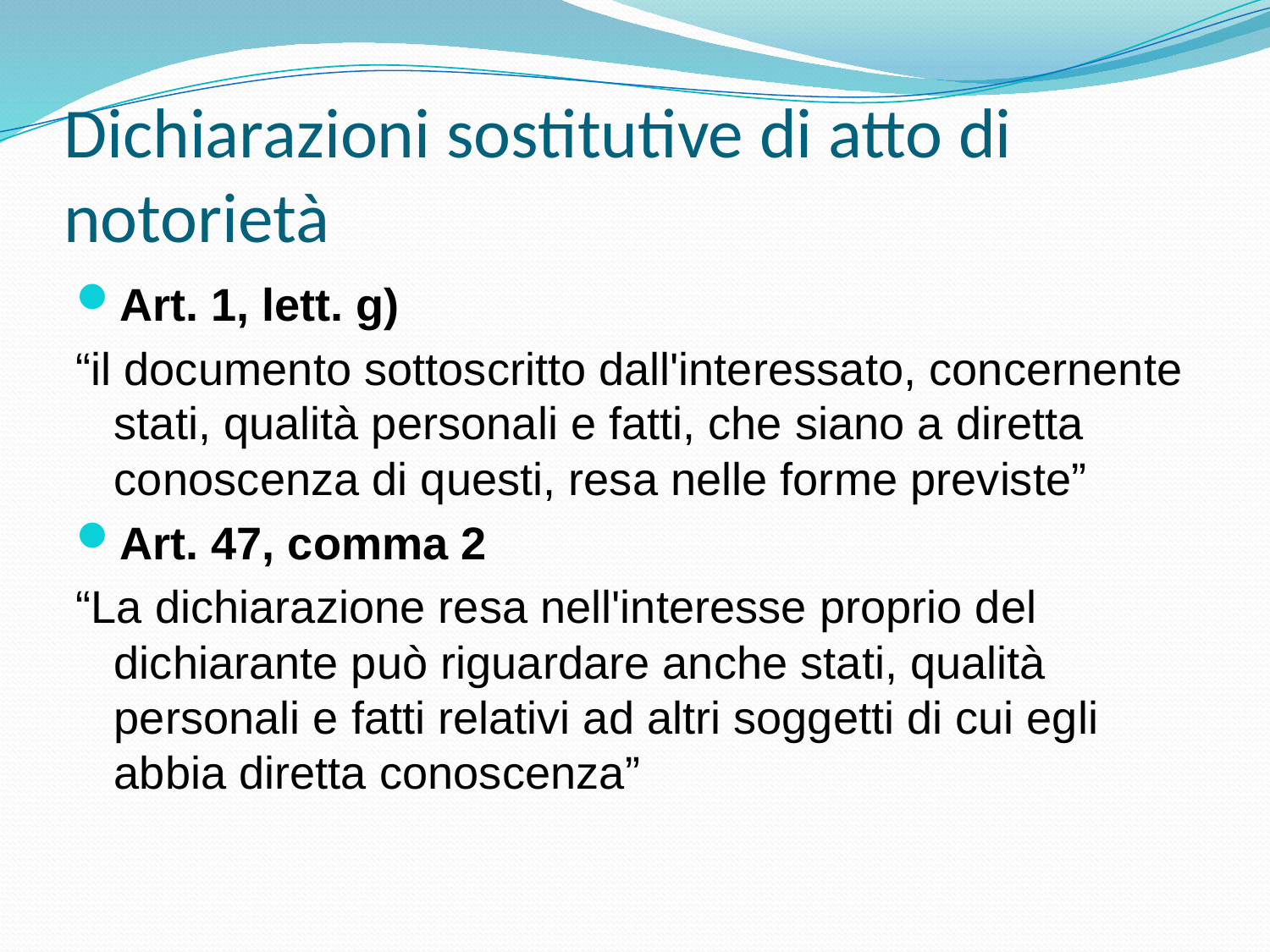

# Dichiarazioni sostitutive di atto di notorietà
Art. 1, lett. g)
“il documento sottoscritto dall'interessato, concernente stati, qualità personali e fatti, che siano a diretta conoscenza di questi, resa nelle forme previste”
Art. 47, comma 2
“La dichiarazione resa nell'interesse proprio del dichiarante può riguardare anche stati, qualità personali e fatti relativi ad altri soggetti di cui egli abbia diretta conoscenza”